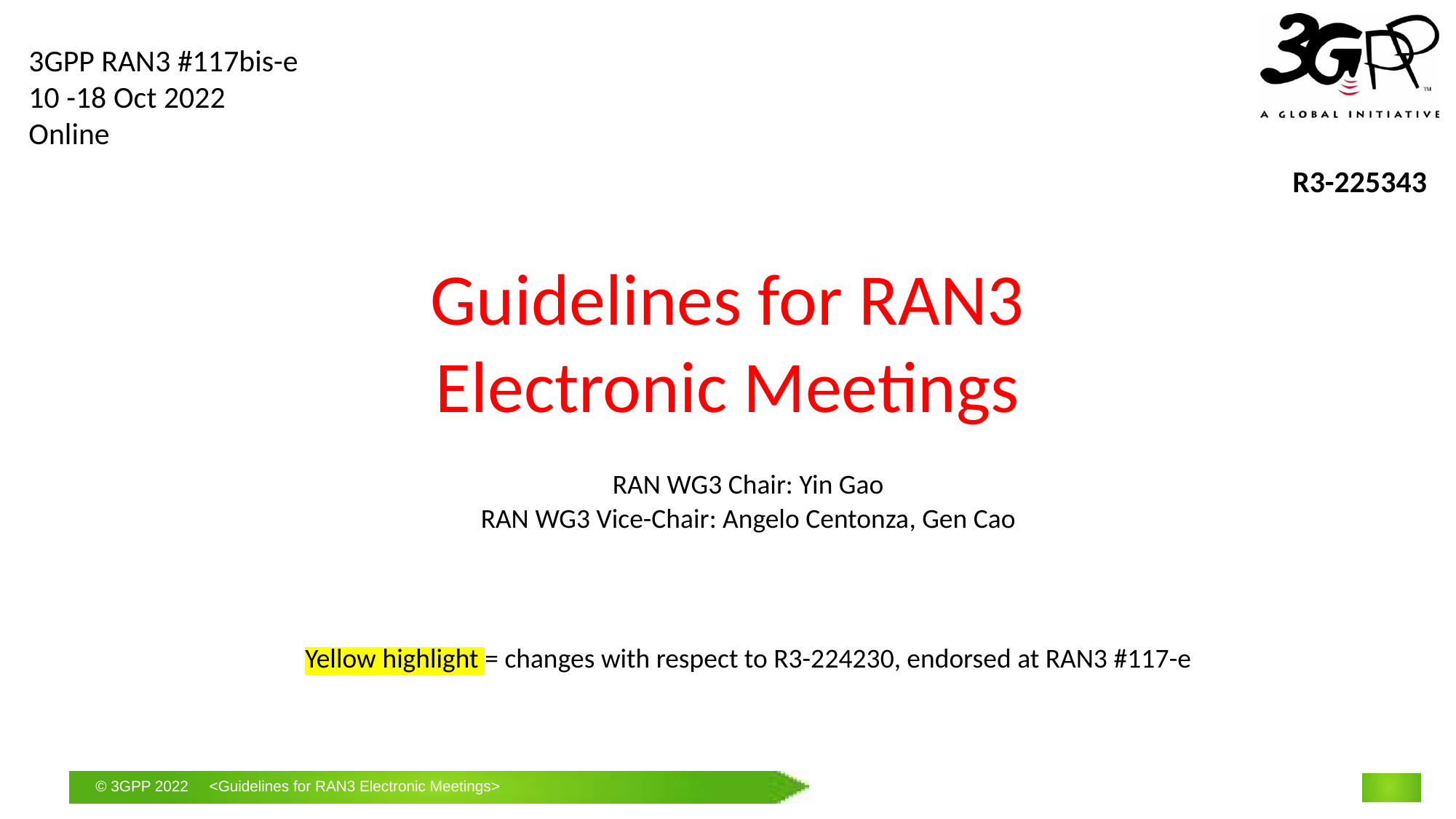

3GPP RAN3 #117bis-e
10 -18 Oct 2022
Online
R3-225343
# Guidelines for RAN3 Electronic Meetings
RAN WG3 Chair: Yin Gao
RAN WG3 Vice-Chair: Angelo Centonza, Gen Cao

Yellow highlight = changes with respect to R3-224230, endorsed at RAN3 #117-e
1